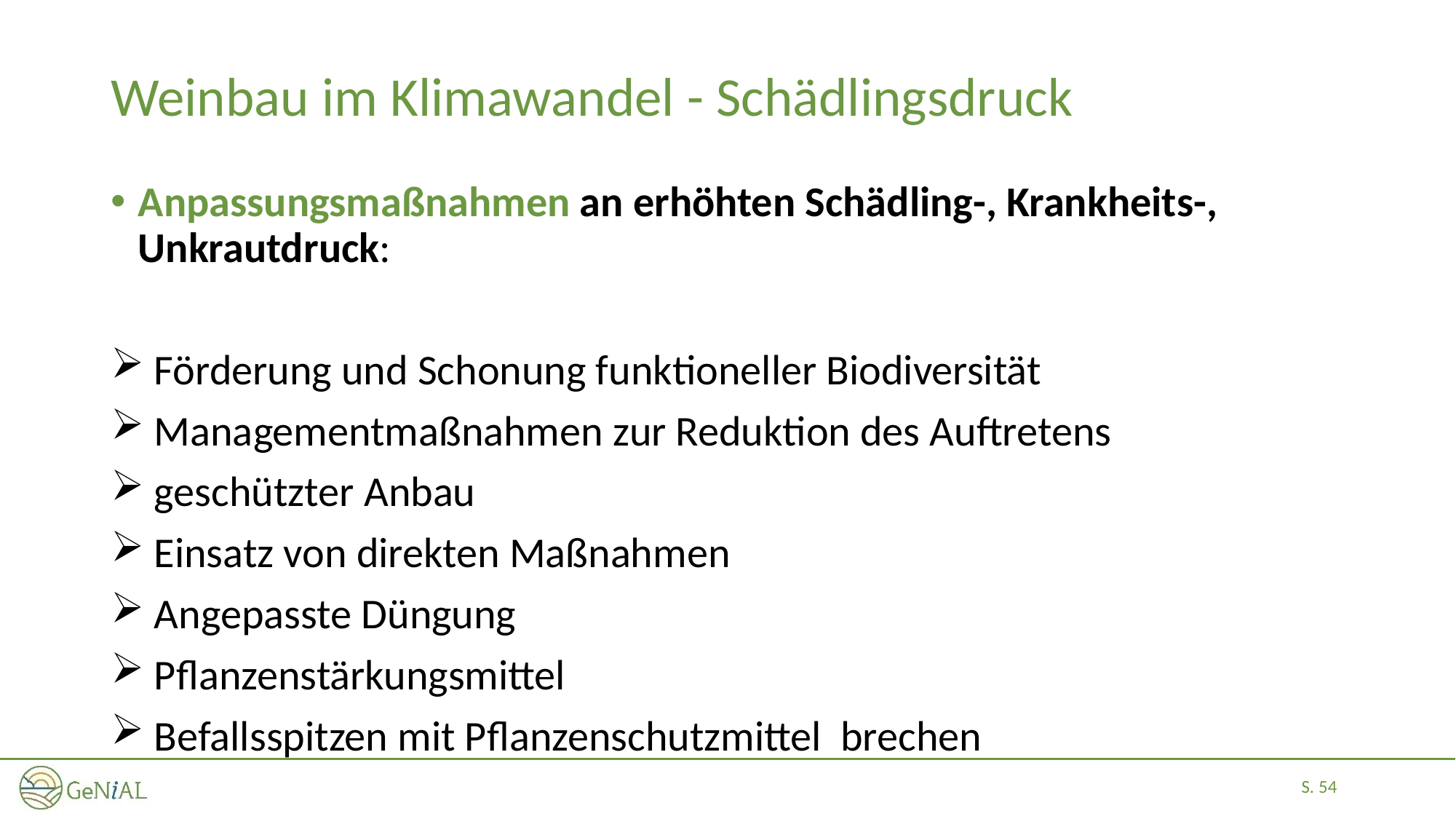

# Weinbau im Klimawandel - Schädlingsdruck
Anpassungsmaßnahmen an erhöhten Schädling-, Krankheits-, Unkrautdruck:

 Förderung und Schonung funktioneller Biodiversität
 Managementmaßnahmen zur Reduktion des Auftretens
 geschützter Anbau
 Einsatz von direkten Maßnahmen
 Angepasste Düngung
 Pflanzenstärkungsmittel
 Befallsspitzen mit Pflanzenschutzmittel  brechen